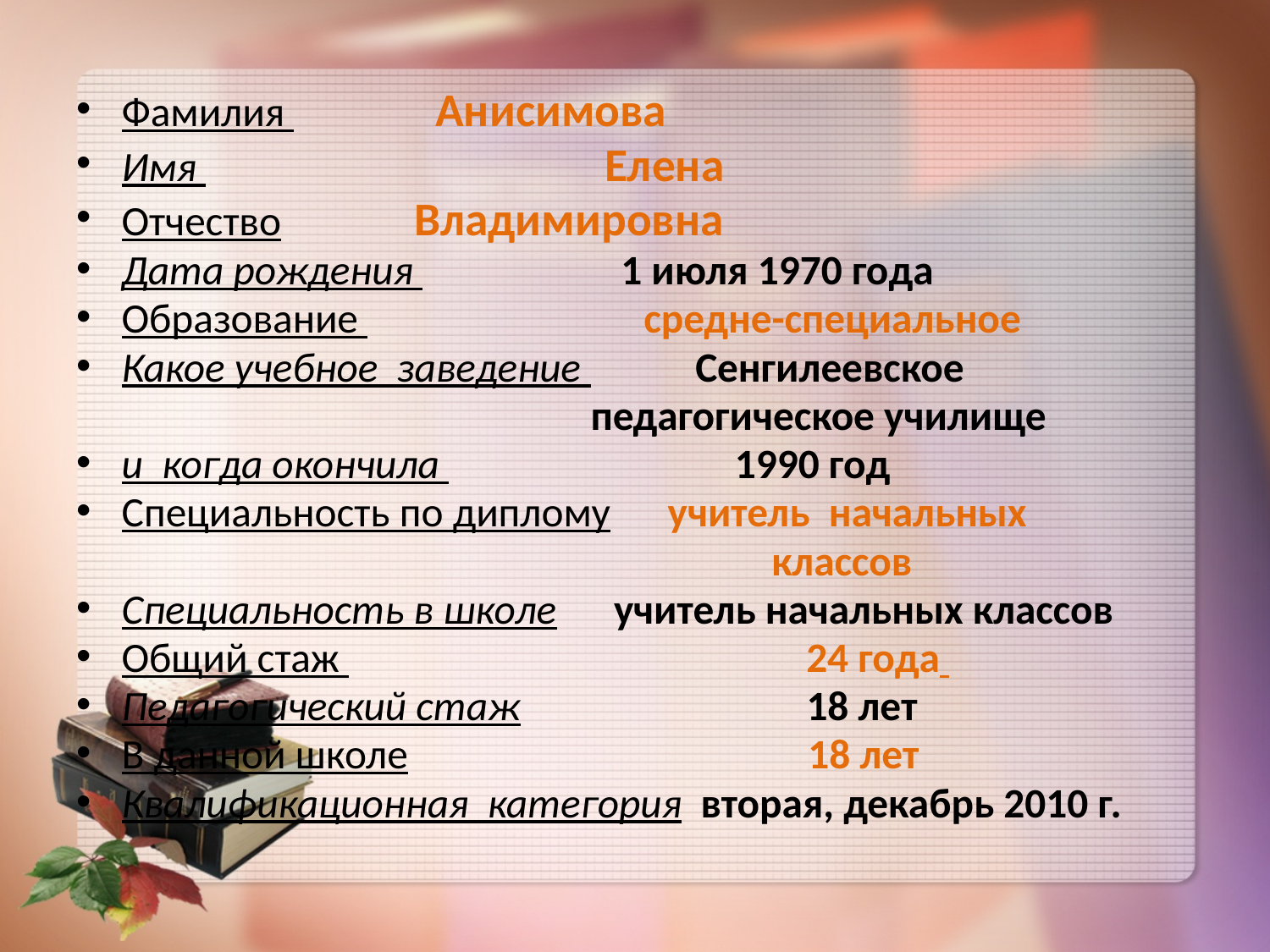

Фамилия       			   Анисимова
Имя                		                   Елена
Отчество    			 Владимировна
Дата рождения   	             1 июля 1970 года
Образование                              средне-специальное
Какое учебное  заведение            Сенгилеевское
                                                      педагогическое училище
и  когда окончила                               1990 год
Специальность по диплому      учитель  начальных
                                                                         классов
Специальность в школе      учитель начальных классов
Общий стаж                                                 24 года
Педагогический стаж                              18 лет
В данной школе                                          18 лет
Квалификационная  категория  вторая, декабрь 2010 г.